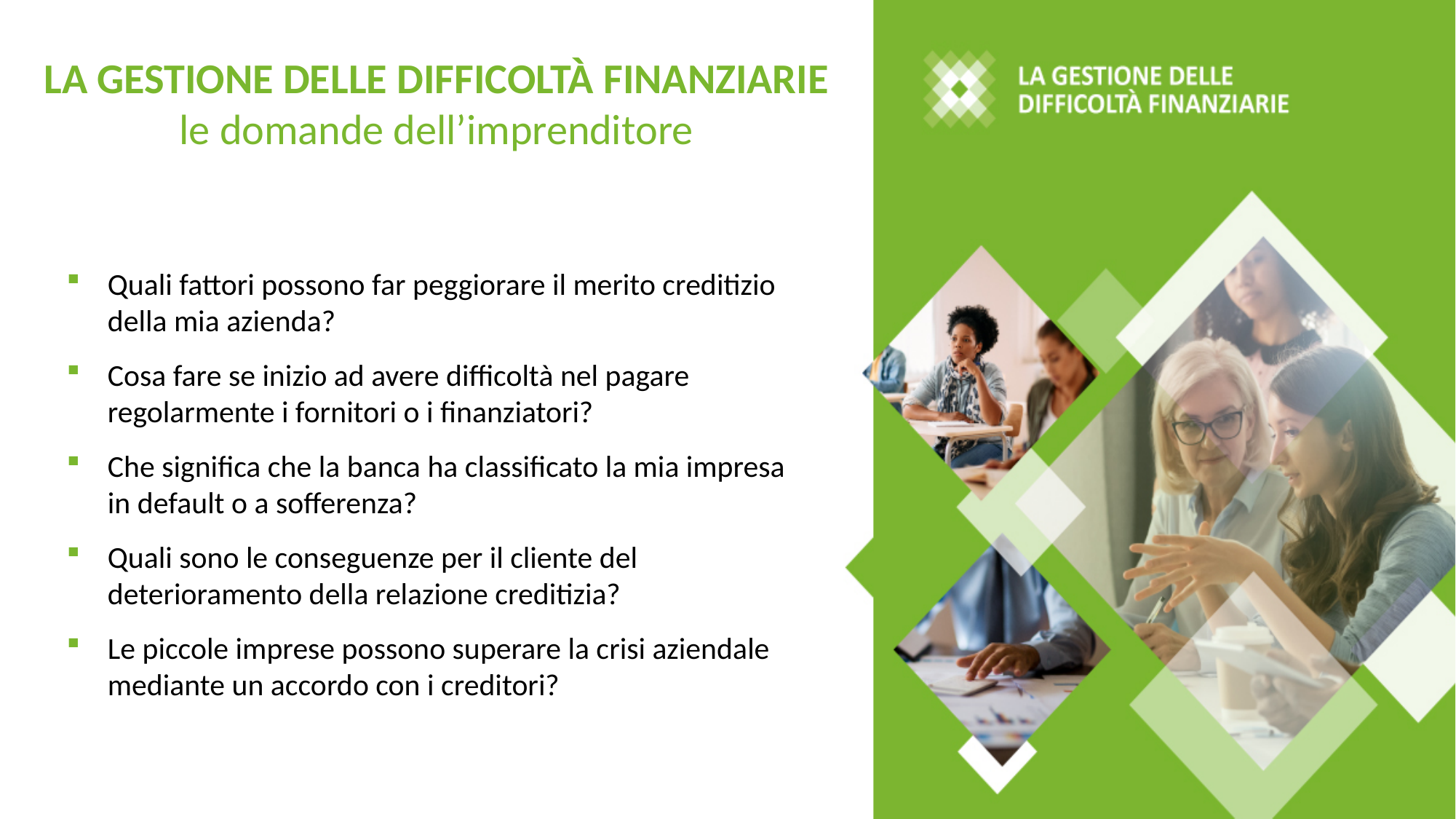

Leonardo Nafissi <l.nafissi@fcgconsulting.it>
LA GESTIONE DELLE DIFFICOLTÀ FINANZIARIE
le domande dell’imprenditore
Quali fattori possono far peggiorare il merito creditizio della mia azienda?
Cosa fare se inizio ad avere difficoltà nel pagare regolarmente i fornitori o i finanziatori?
Che significa che la banca ha classificato la mia impresa in default o a sofferenza?
Quali sono le conseguenze per il cliente del deterioramento della relazione creditizia?
Le piccole imprese possono superare la crisi aziendale mediante un accordo con i creditori?